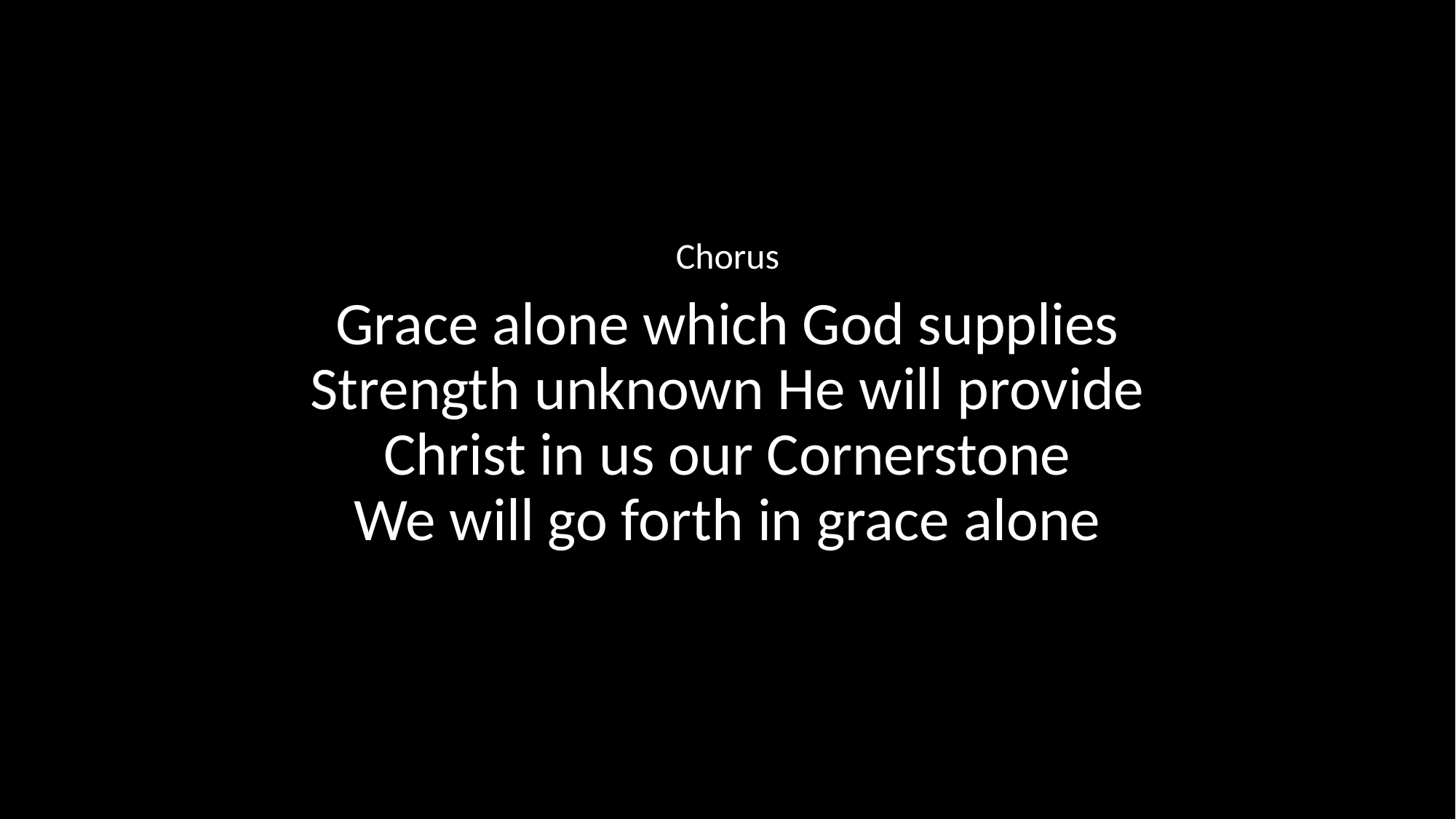

Chorus
Grace alone which God supplies
Strength unknown He will provide
Christ in us our Cornerstone
We will go forth in grace alone